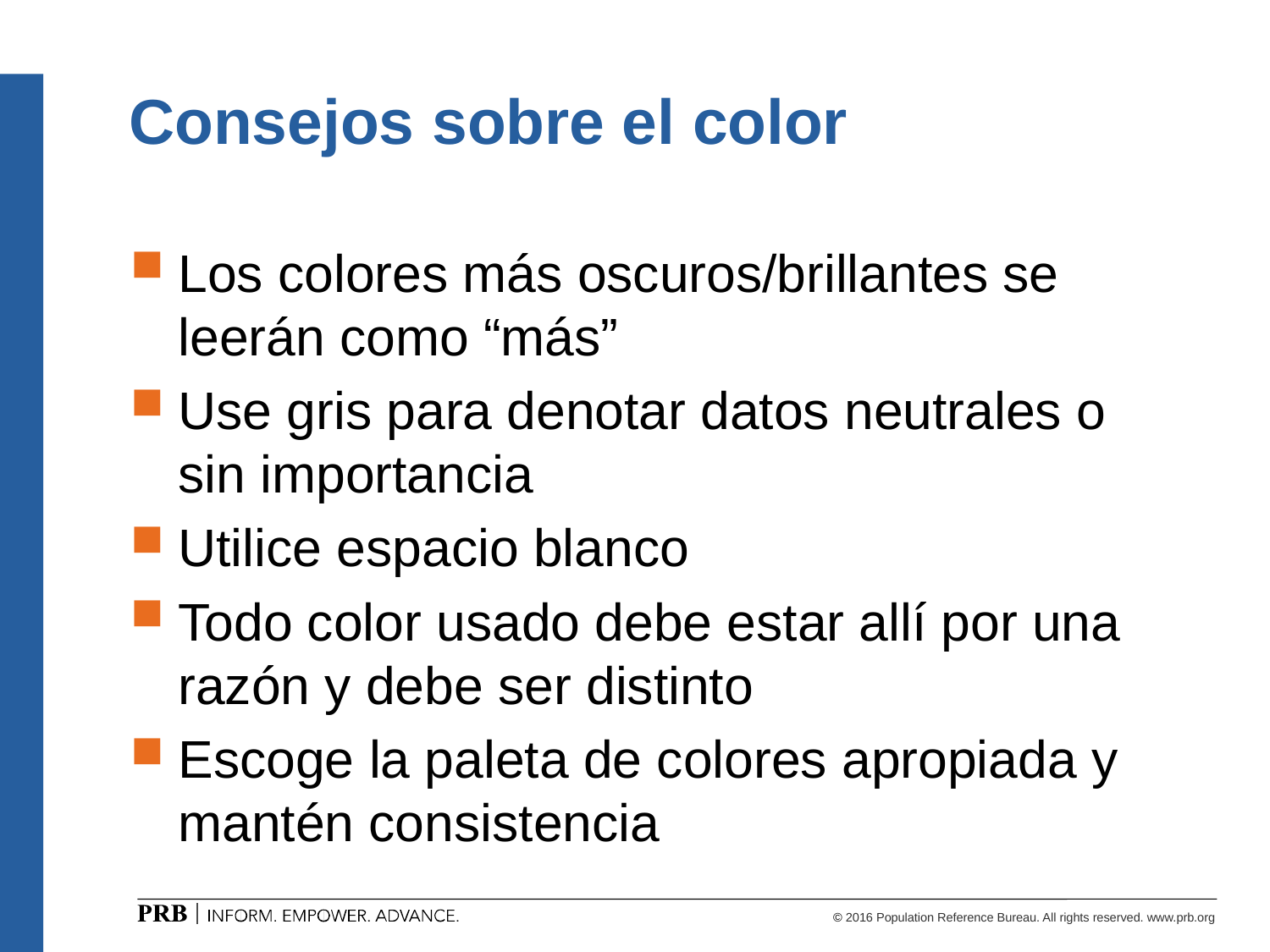

# Consejos sobre el color
Los colores más oscuros/brillantes se leerán como “más”
Use gris para denotar datos neutrales o sin importancia
Utilice espacio blanco
Todo color usado debe estar allí por una razón y debe ser distinto
Escoge la paleta de colores apropiada y mantén consistencia